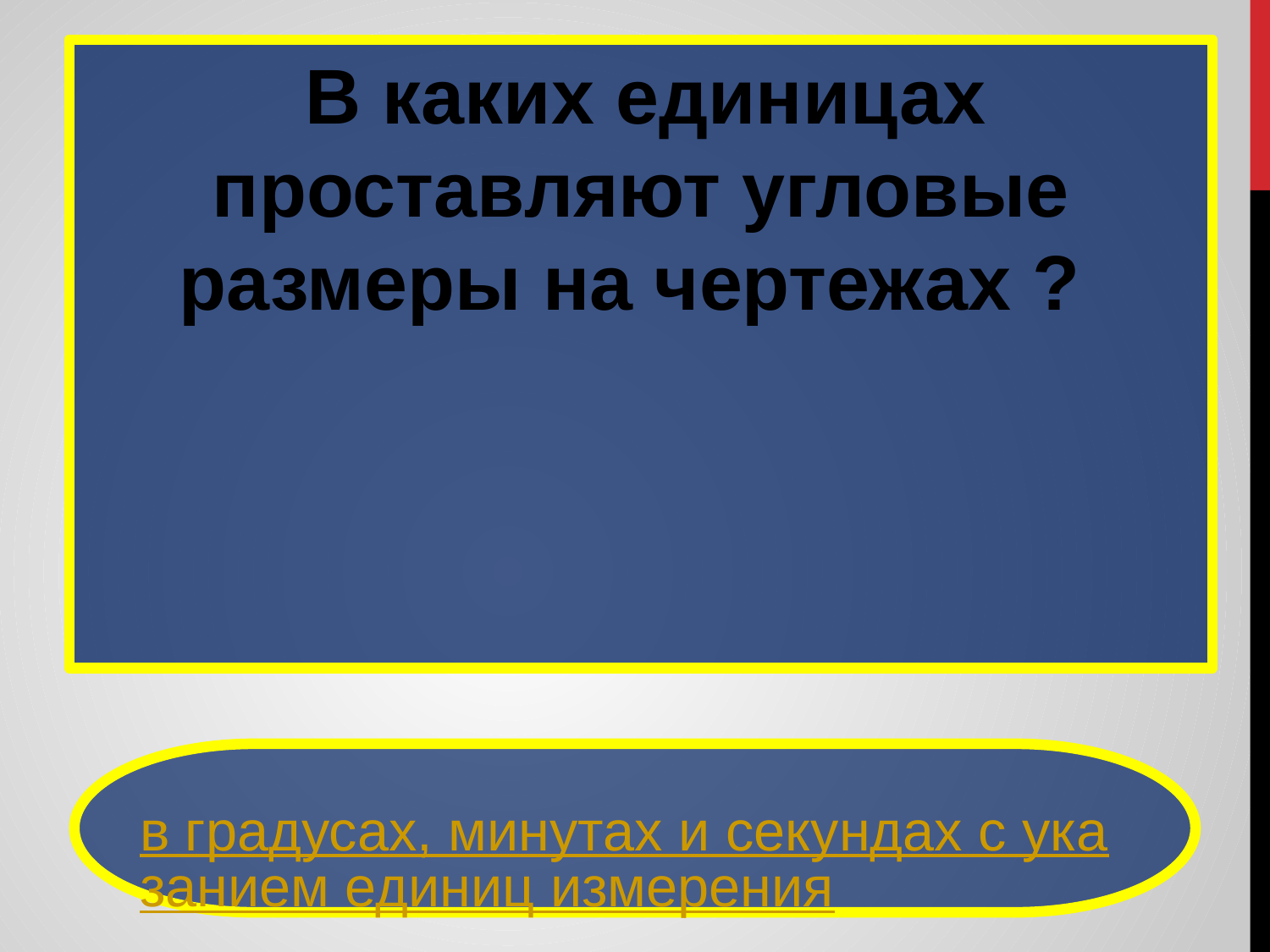

В каких единицах проставляют угловые размеры на чертежах ?

в градусах, минутах и секундах с указанием единиц измерения